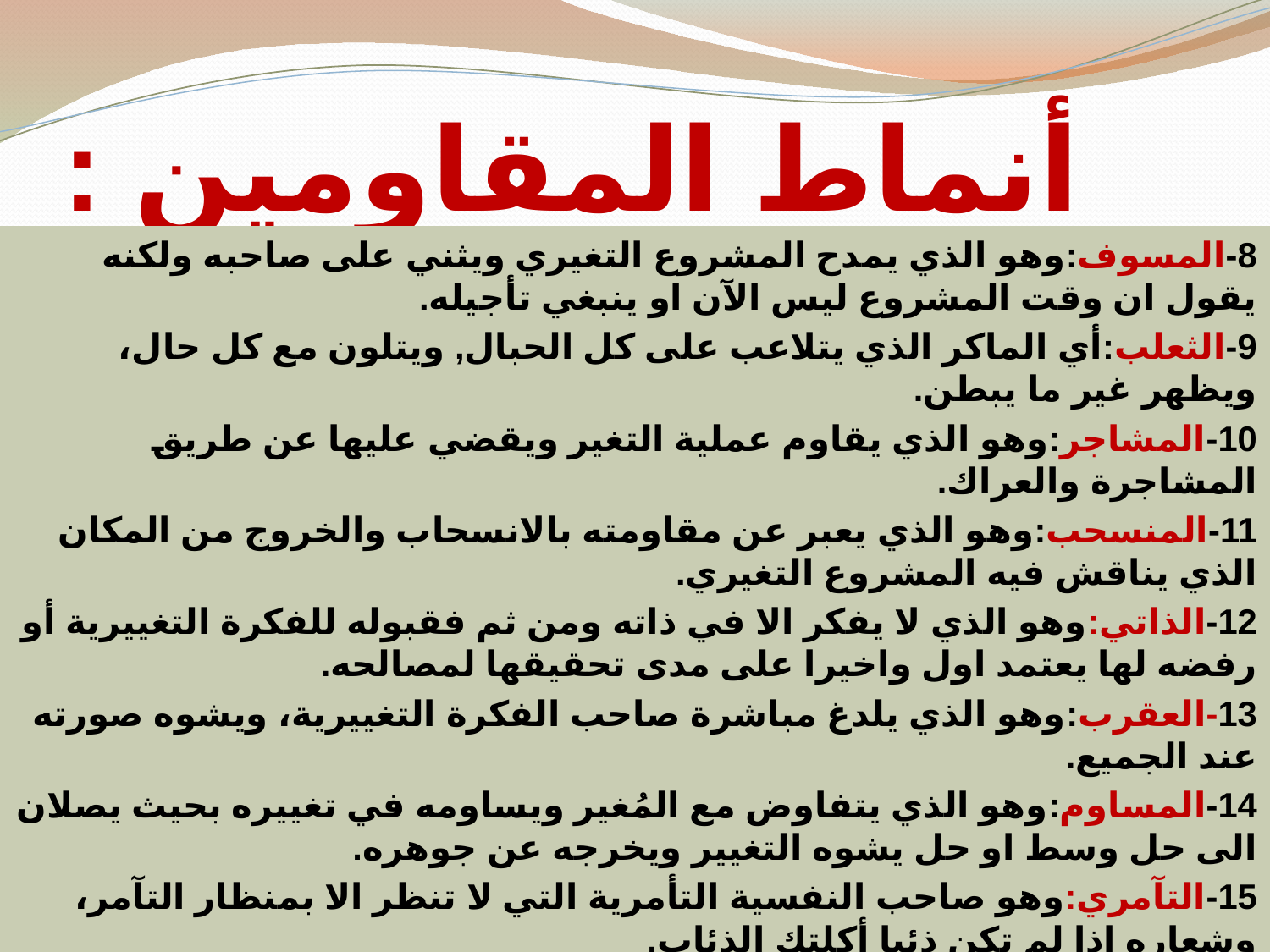

# أنماط المقاومين :
8-المسوف:وهو الذي يمدح المشروع التغيري ويثني على صاحبه ولكنه يقول ان وقت المشروع ليس الآن او ينبغي تأجيله.
9-الثعلب:أي الماكر الذي يتلاعب على كل الحبال, ويتلون مع كل حال، ويظهر غير ما يبطن.
10-المشاجر:وهو الذي يقاوم عملية التغير ويقضي عليها عن طريق المشاجرة والعراك.
11-المنسحب:وهو الذي يعبر عن مقاومته بالانسحاب والخروج من المكان الذي يناقش فيه المشروع التغيري.
12-الذاتي:وهو الذي لا يفكر الا في ذاته ومن ثم فقبوله للفكرة التغييرية أو رفضه لها يعتمد اول واخيرا على مدى تحقيقها لمصالحه.
13-العقرب:وهو الذي يلدغ مباشرة صاحب الفكرة التغييرية، ويشوه صورته عند الجميع.
14-المساوم:وهو الذي يتفاوض مع المُغير ويساومه في تغييره بحيث يصلان الى حل وسط او حل يشوه التغيير ويخرجه عن جوهره.
15-التآمري:وهو صاحب النفسية التأمرية التي لا تنظر الا بمنظار التآمر، وشعاره اذا لم تكن ذئبا أكلتك الذئاب.